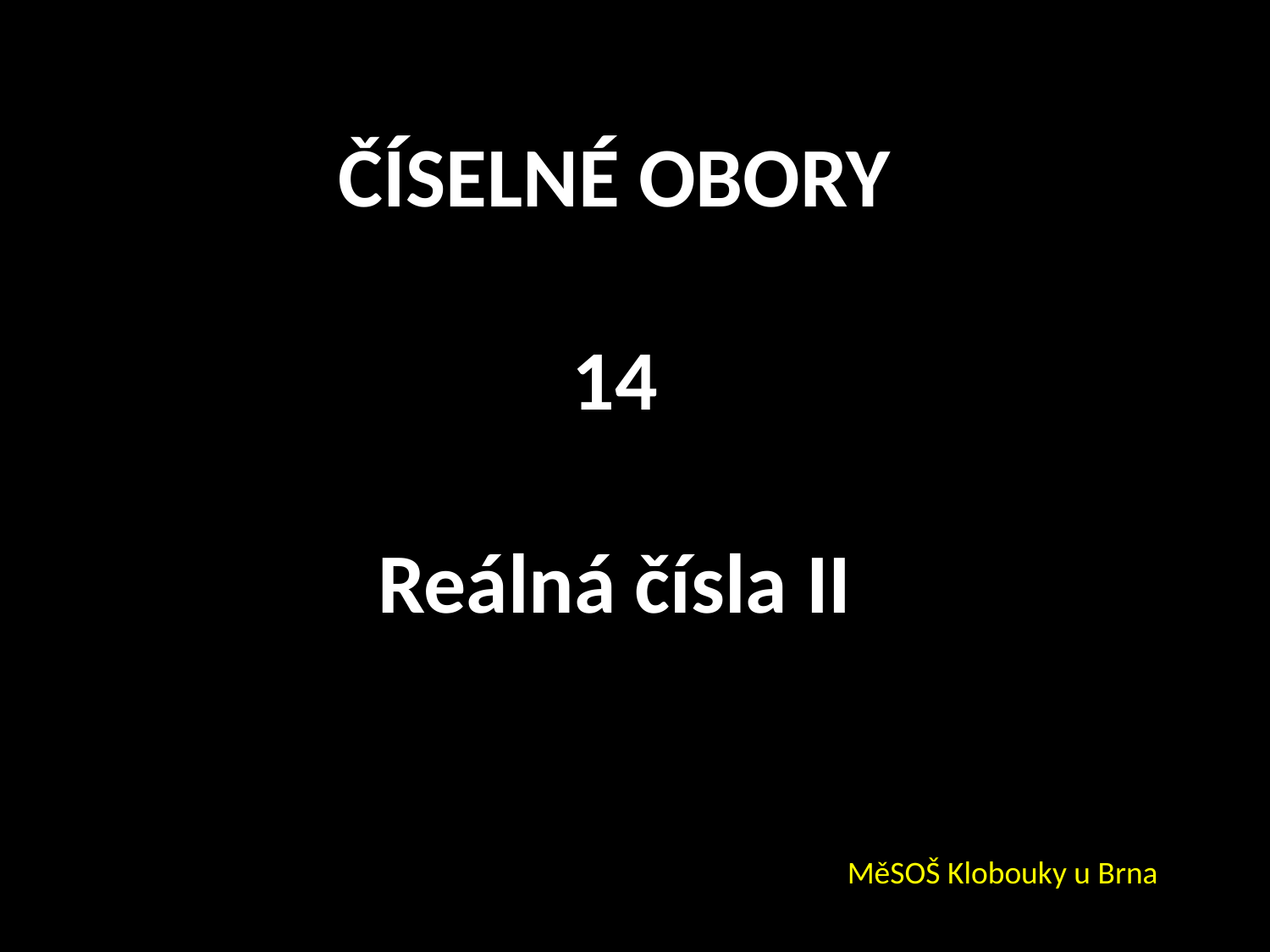

ČÍSELNÉ OBORY

14

Reálná čísla II

MěSOŠ Klobouky u Brna